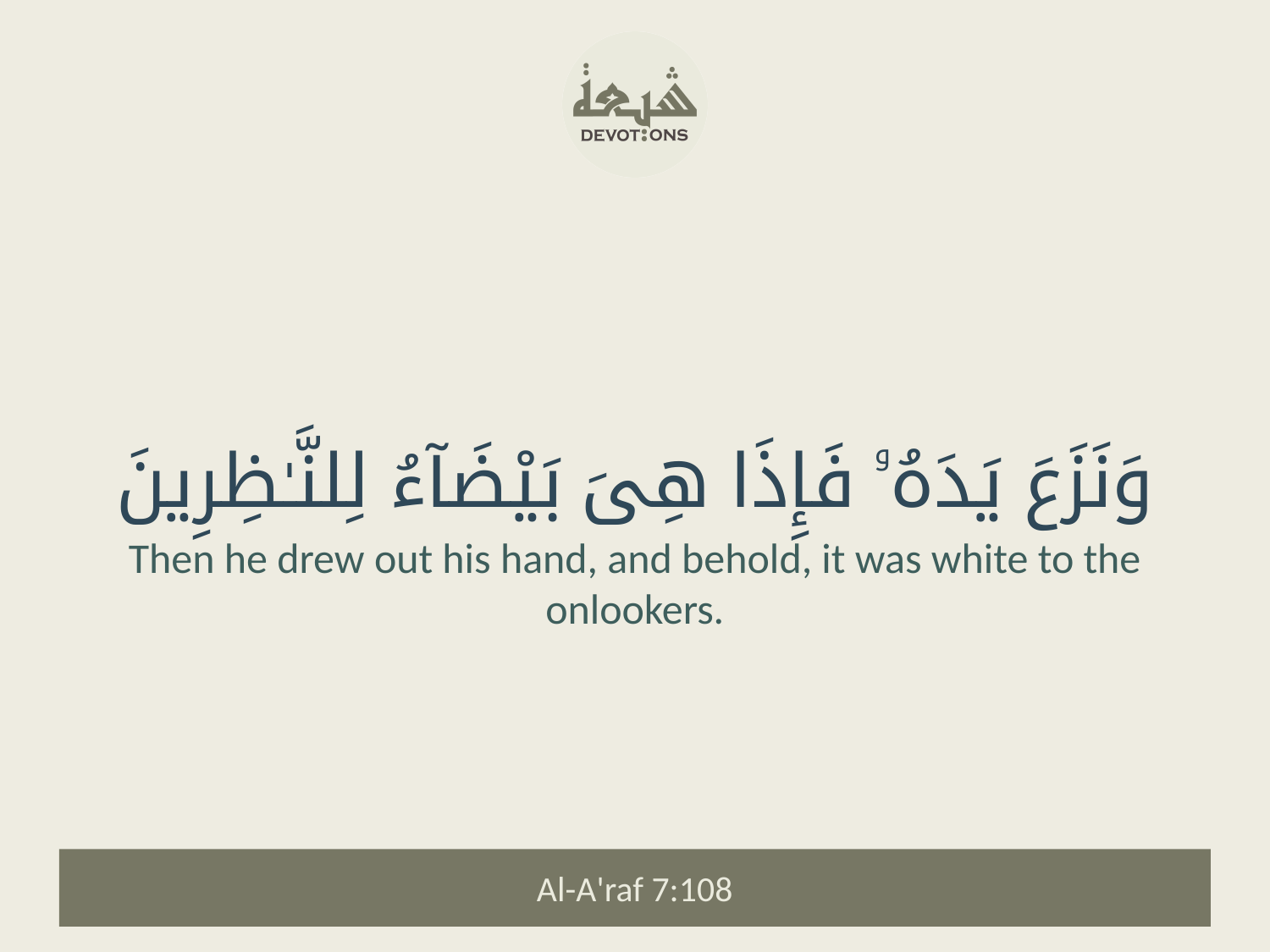

وَنَزَعَ يَدَهُۥ فَإِذَا هِىَ بَيْضَآءُ لِلنَّـٰظِرِينَ
Then he drew out his hand, and behold, it was white to the onlookers.
Al-A'raf 7:108